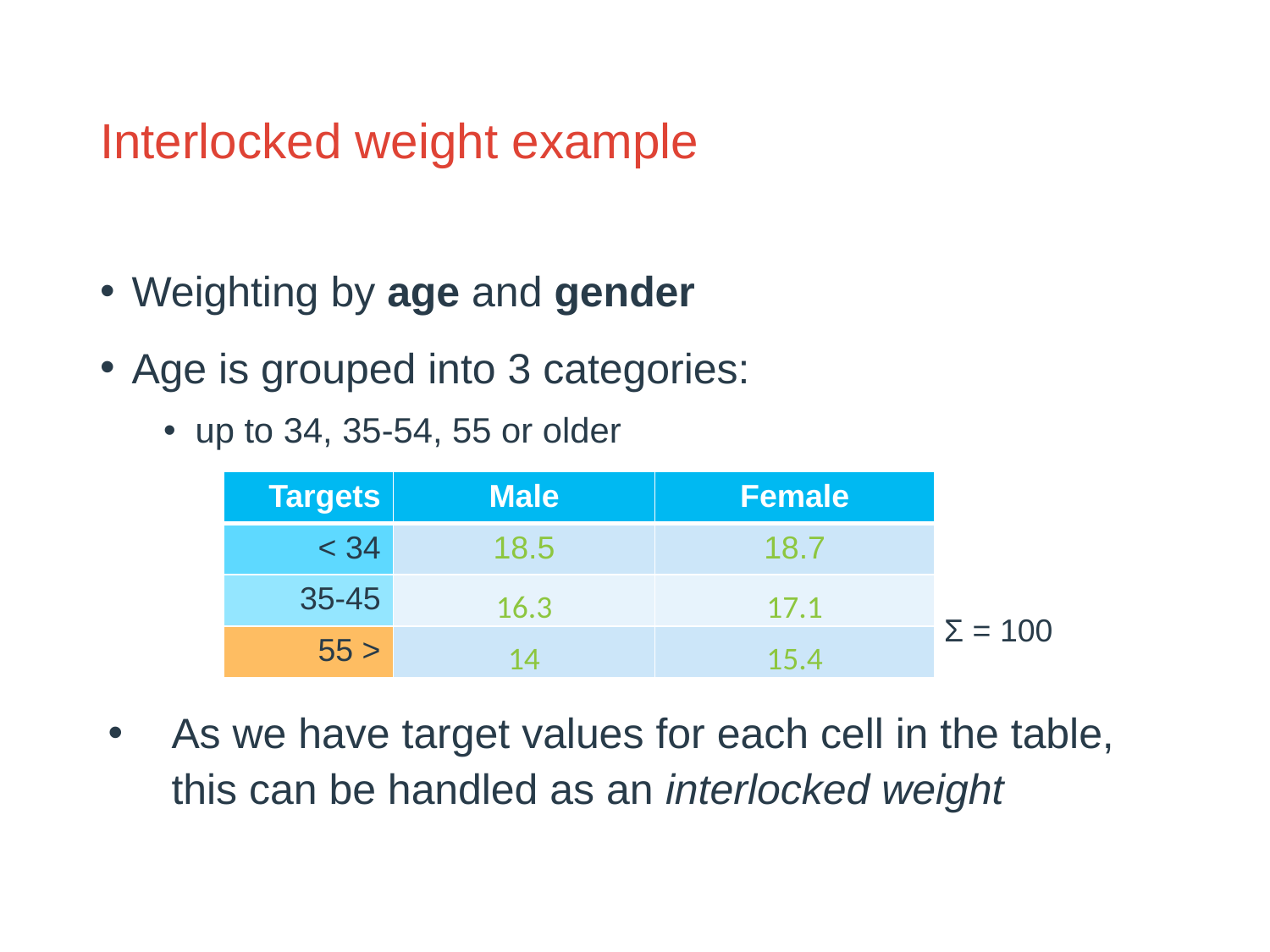

# Interlocked weight example
Weighting by age and gender
Age is grouped into 3 categories:
up to 34, 35-54, 55 or older

As we have target values for each cell in the table, this can be handled as an interlocked weight
| Targets | Male | Female |
| --- | --- | --- |
| < 34 | 18.5 | 18.7 |
| 35-45 | 16.3 | 17.1 |
| 55 > | 14 | 15.4 |
Σ = 100